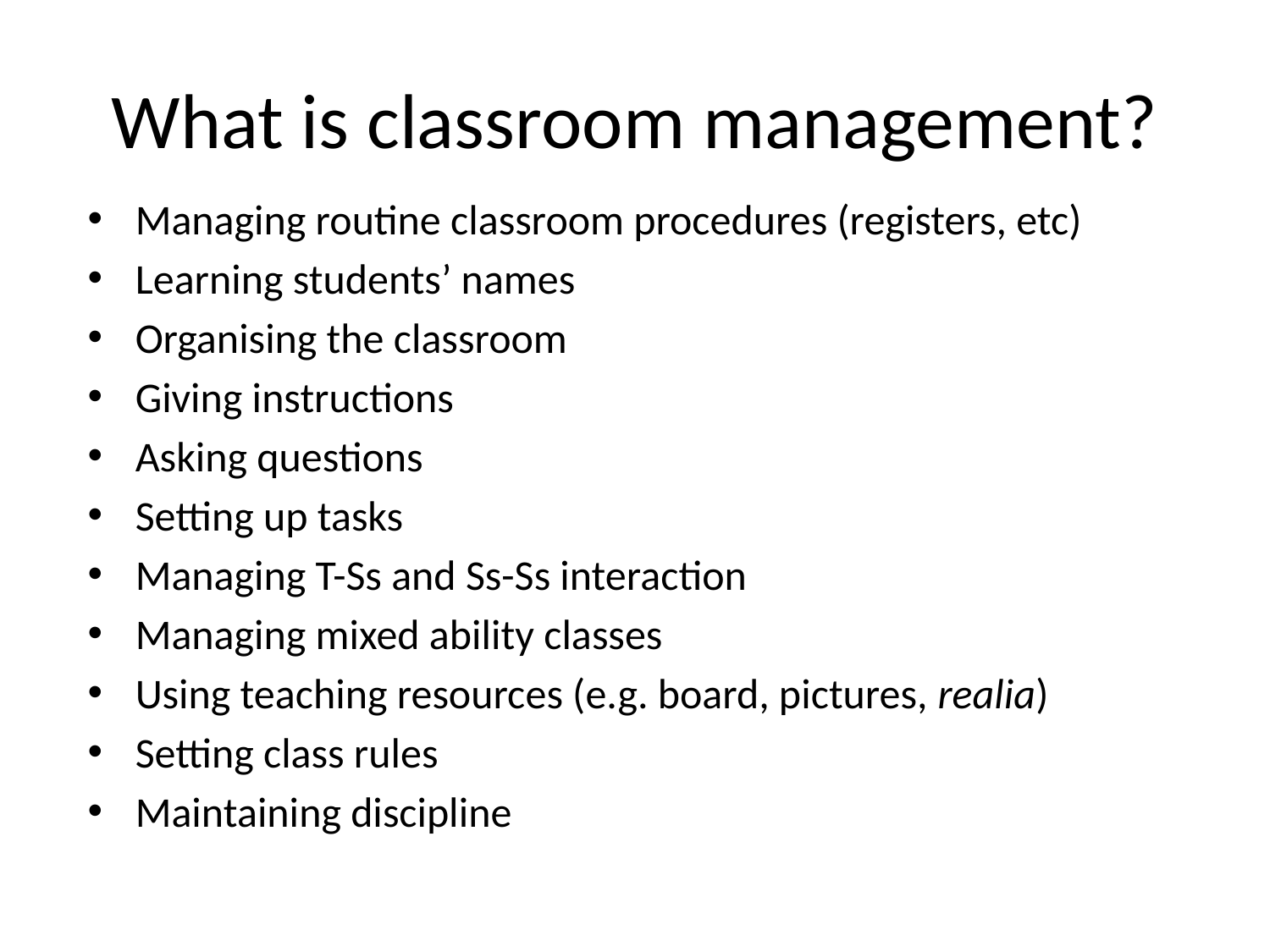

# What is classroom management?
Managing routine classroom procedures (registers, etc)
Learning students’ names
Organising the classroom
Giving instructions
Asking questions
Setting up tasks
Managing T-Ss and Ss-Ss interaction
Managing mixed ability classes
Using teaching resources (e.g. board, pictures, realia)
Setting class rules
Maintaining discipline